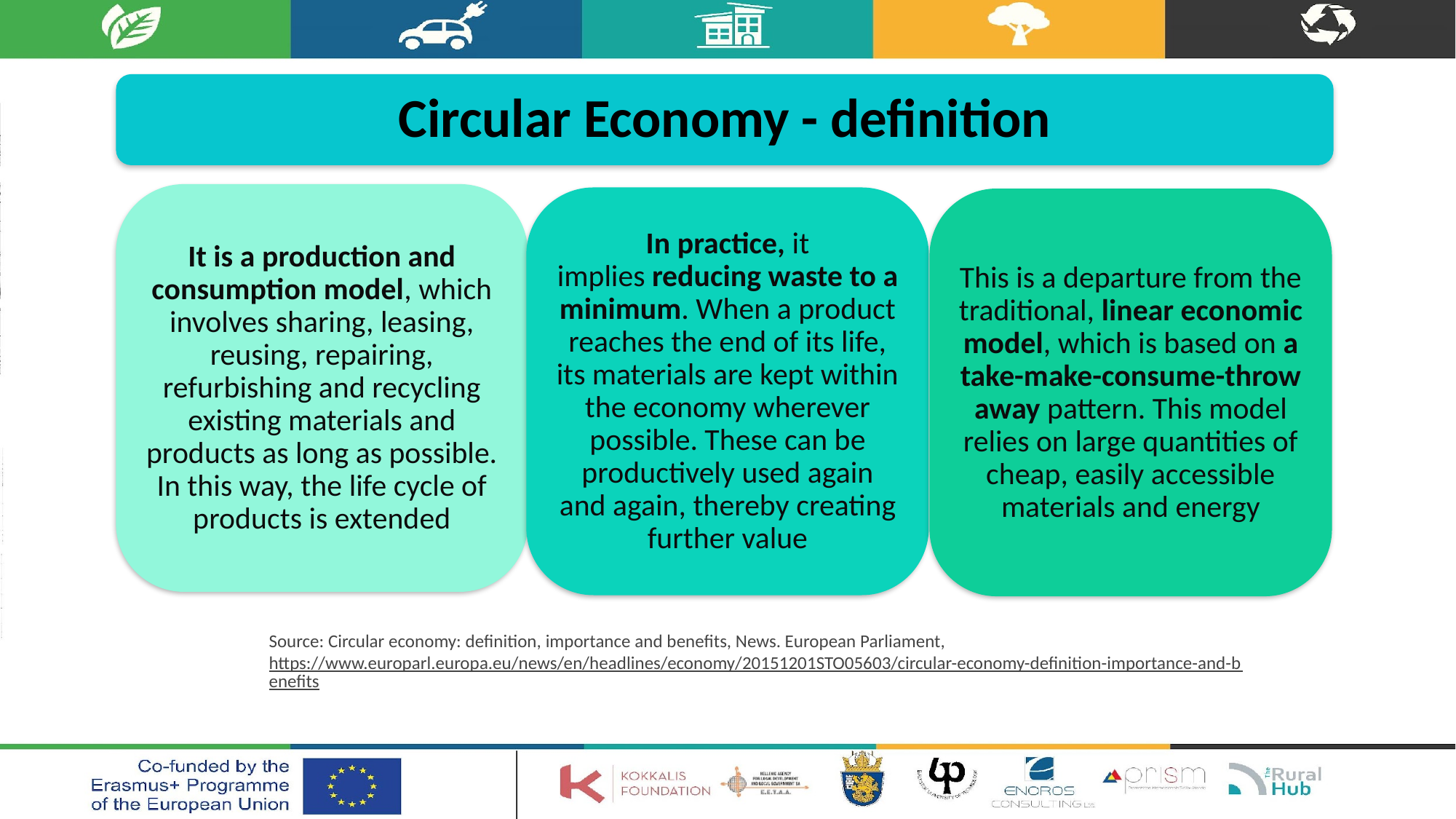

Circular Economy - definition

It is a production and consumption model, which involves sharing, leasing, reusing, repairing, refurbishing and recycling existing materials and products as long as possible. In this way, the life cycle of products is extended
In practice, it implies reducing waste to a minimum. When a product reaches the end of its life, its materials are kept within the economy wherever possible. These can be productively used again and again, thereby creating further value
This is a departure from the traditional, linear economic model, which is based on a take-make-consume-throw away pattern. This model relies on large quantities of cheap, easily accessible materials and energy

Source: Circular economy: definition, importance and benefits, News. European Parliament, https://www.europarl.europa.eu/news/en/headlines/economy/20151201STO05603/circular-economy-definition-importance-and-benefits